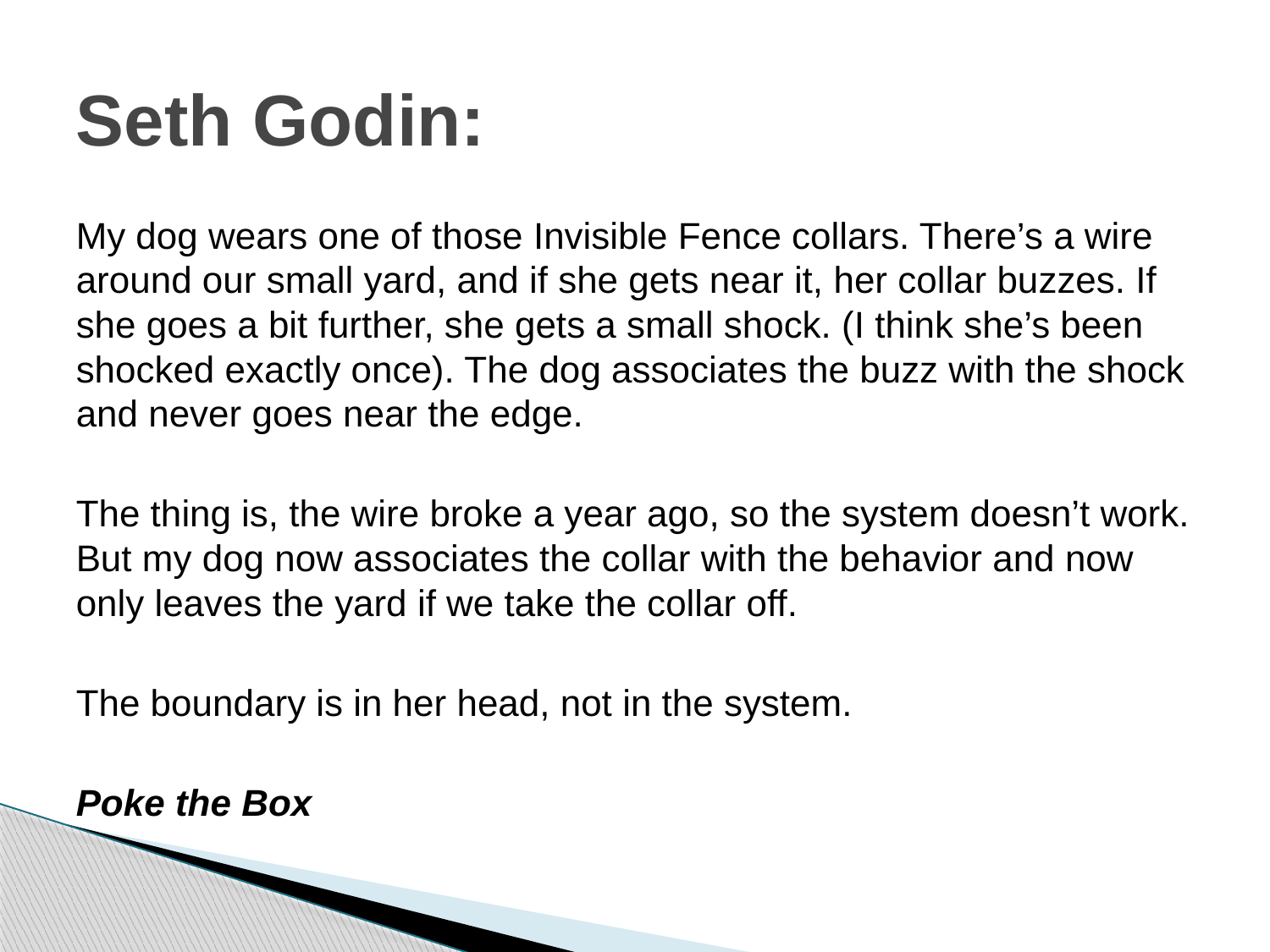

# Seth Godin:
My dog wears one of those Invisible Fence collars. There’s a wire around our small yard, and if she gets near it, her collar buzzes. If she goes a bit further, she gets a small shock. (I think she’s been shocked exactly once). The dog associates the buzz with the shock and never goes near the edge.

The thing is, the wire broke a year ago, so the system doesn’t work. But my dog now associates the collar with the behavior and now only leaves the yard if we take the collar off.

The boundary is in her head, not in the system.

Poke the Box